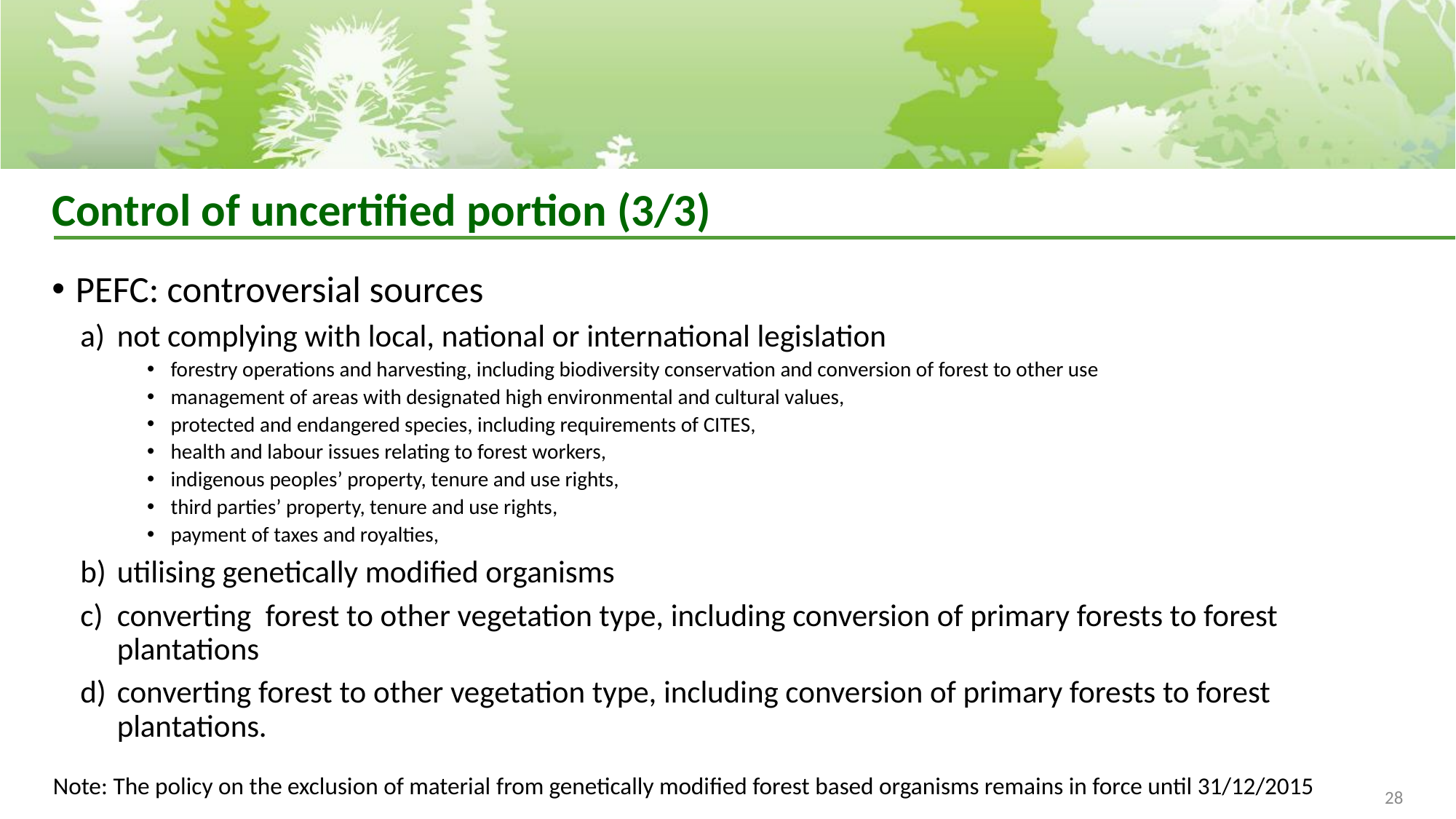

# Control of uncertified portion (3/3)
PEFC: controversial sources
not complying with local, national or international legislation
forestry operations and harvesting, including biodiversity conservation and conversion of forest to other use
management of areas with designated high environmental and cultural values,
protected and endangered species, including requirements of CITES,
health and labour issues relating to forest workers,
indigenous peoples’ property, tenure and use rights,
third parties’ property, tenure and use rights,
payment of taxes and royalties,
utilising genetically modified organisms
converting  forest to other vegetation type, including conversion of primary forests to forest plantations
converting forest to other vegetation type, including conversion of primary forests to forest plantations.
Note: The policy on the exclusion of material from genetically modified forest based organisms remains in force until 31/12/2015
28